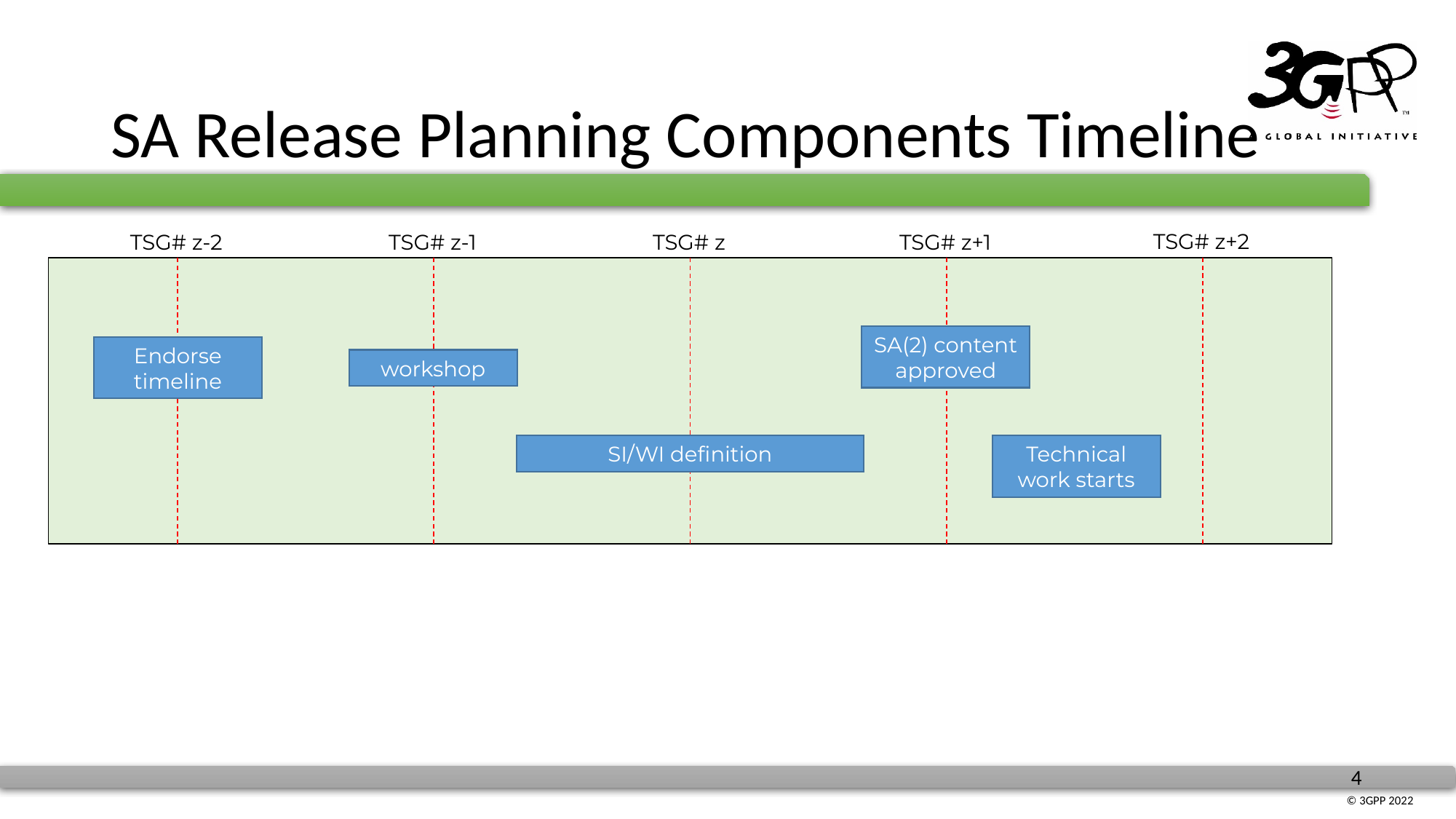

# SA Release Planning Components Timeline
TSG# z+2
TSG# z-1
TSG# z
TSG# z+1
TSG# z-2

SA(2) content approved
Endorse timeline
workshop
SI/WI definition
Technical work starts